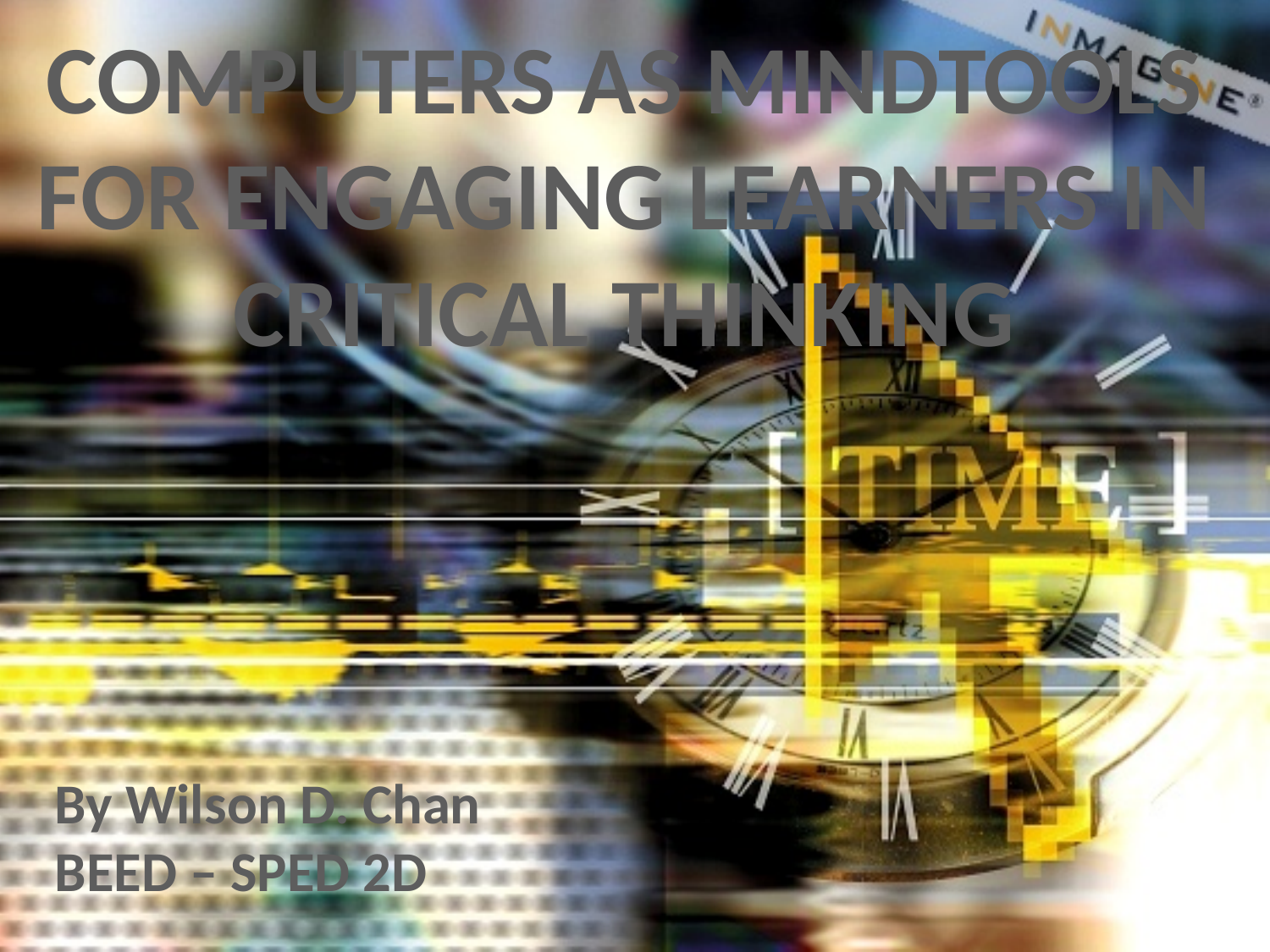

COMPUTERS AS MINDTOOLS
FOR ENGAGING LEARNERS IN CRITICAL THINKING
By Wilson D. Chan
BEED – SPED 2D